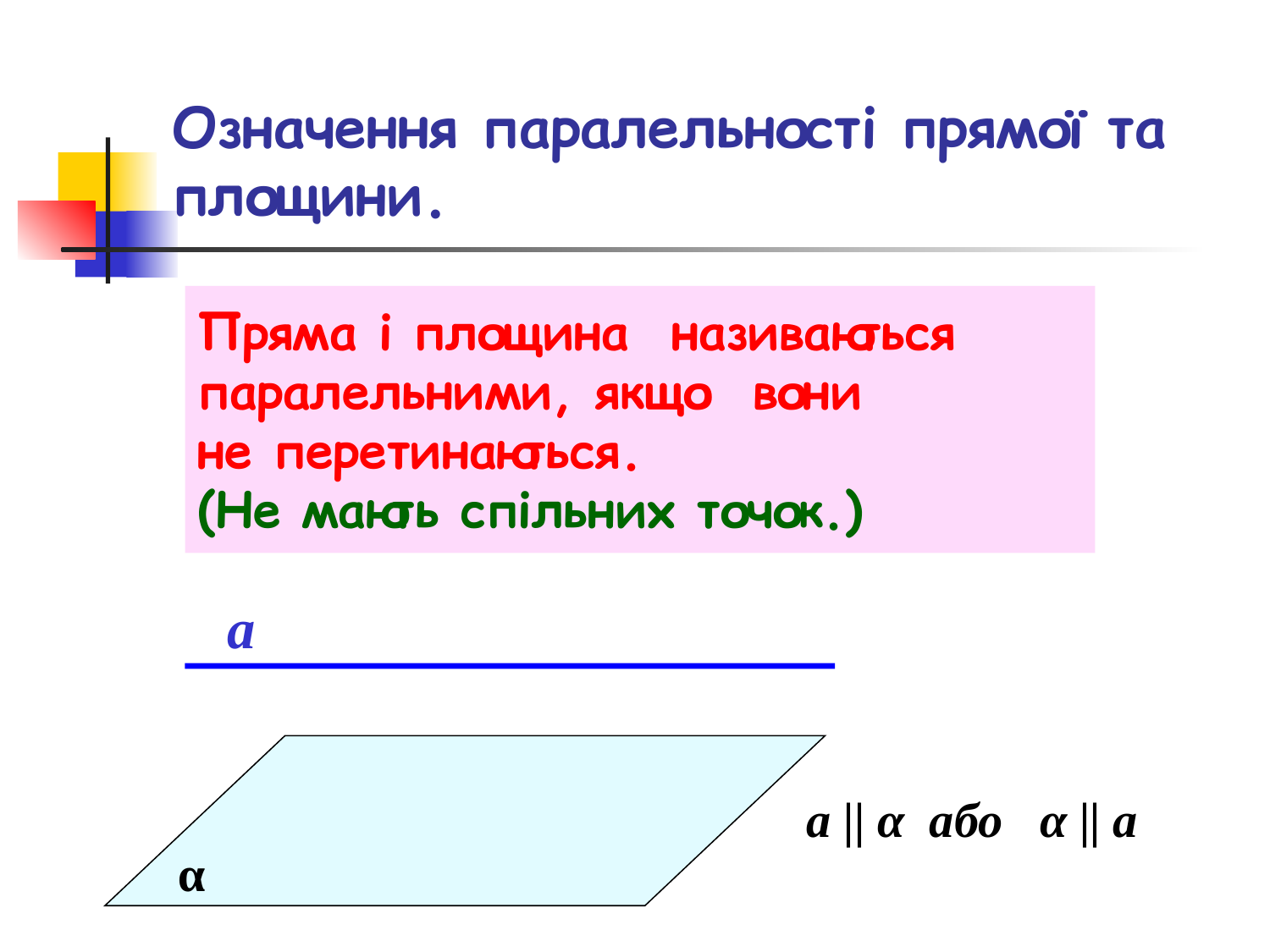

# Означення паралельності прямої та площини.
Пряма і площина  називаються
паралельними, якщо  вони
не перетинаються.
(Не мають спільних точок.)
а

а || α  або   α || а
α